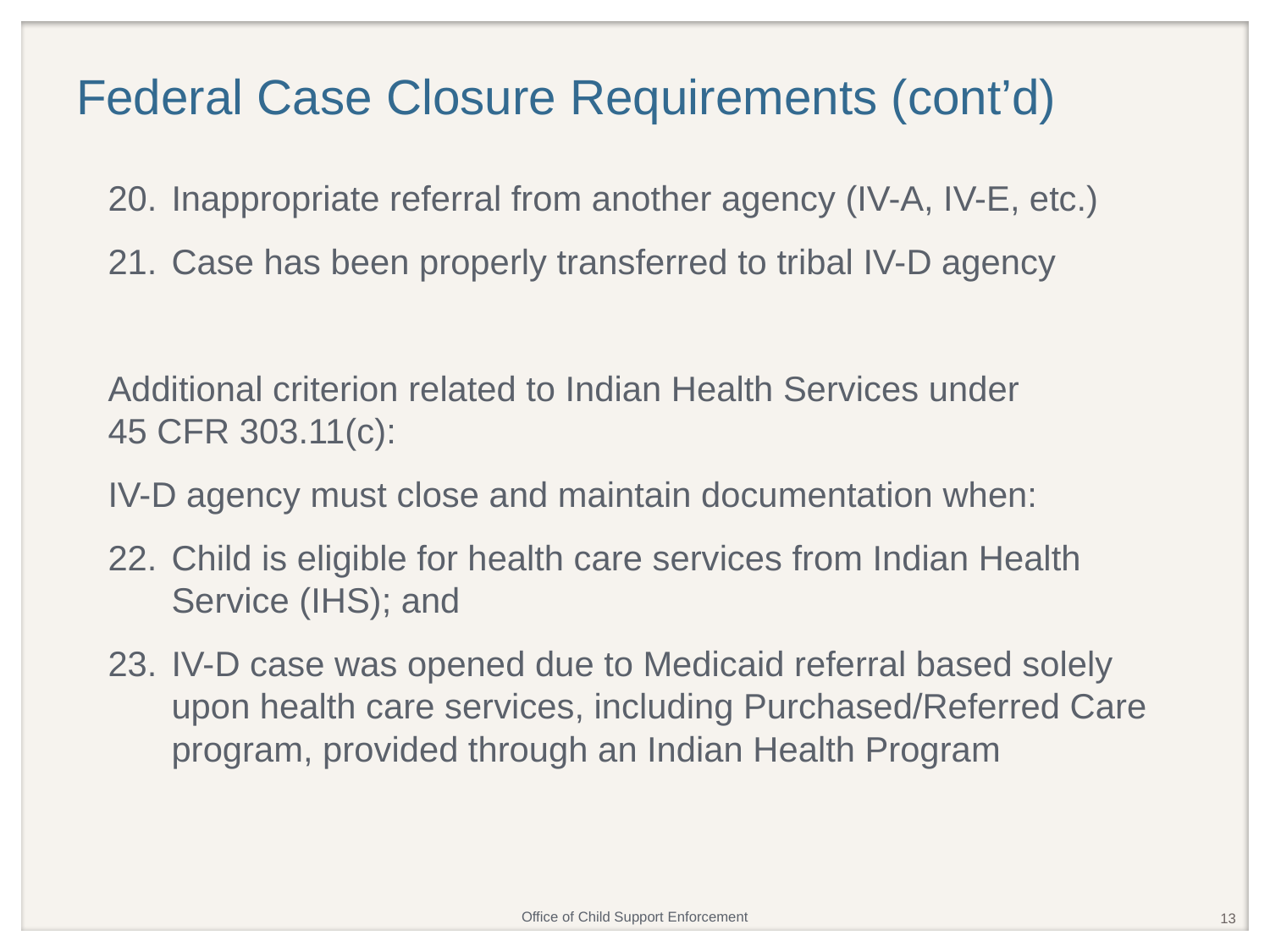

# Federal Case Closure Requirements (cont’d)
Inappropriate referral from another agency (IV-A, IV-E, etc.)
Case has been properly transferred to tribal IV-D agency

Additional criterion related to Indian Health Services under
45 CFR 303.11(c):
IV-D agency must close and maintain documentation when:
Child is eligible for health care services from Indian Health Service (IHS); and
IV-D case was opened due to Medicaid referral based solely upon health care services, including Purchased/Referred Care program, provided through an Indian Health Program

13